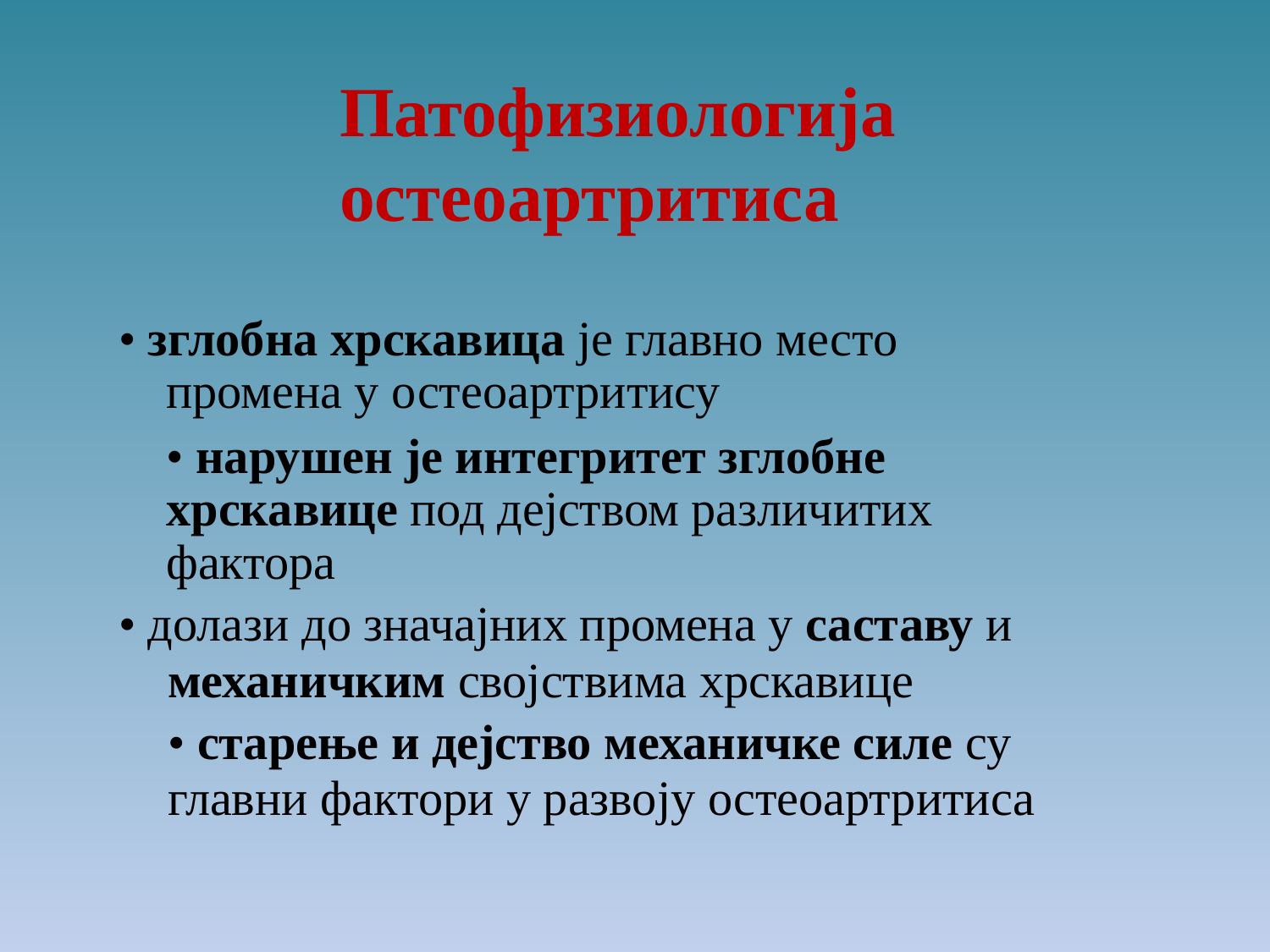

Патофизиологија
остеоартритиса
• зглобна хрскавица је главно место
промена у остеоартритису
• нарушен је интегритет зглобне
хрскавице под дејством различитих
фактора
• долази до значајних промена у саставу и
механичким својствима хрскавице
• старење и дејство механичке силе су
главни фактори у развоју остеоартритиса